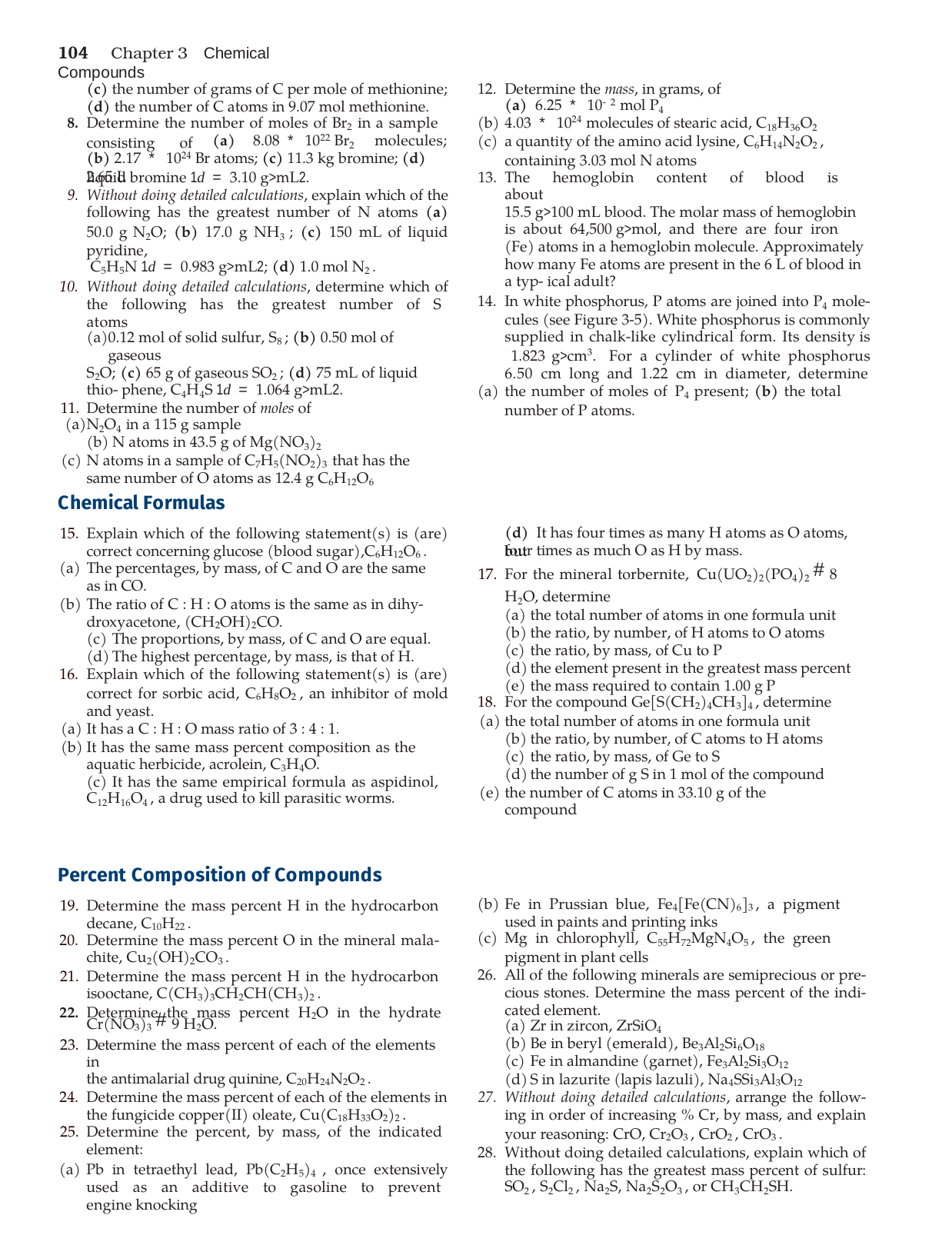

104	Chapter 3	Chemical Compounds
Determine the mass, in grams, of
(a)  6.25  *  10-2 mol P4
4.03  *  1024 molecules of stearic acid, C18H36O2
a quantity of the amino acid lysine, C6H14N2O2 , containing 3.03 mol N atoms
The    hemoglobin    content    of    blood    is    about
15.5 g>100 mL blood. The molar mass of hemoglobin is  about  64,500 g>mol,  and  there  are  four  iron  (Fe) atoms in a hemoglobin molecule. Approximately how many Fe atoms are present in the 6 L of blood in a typ- ical adult?
In white phosphorus, P atoms are joined into P4 mole- cules (see Figure 3-5). White phosphorus is commonly supplied in chalk-like cylindrical form. Its density is  1.823 g>cm3.  For a cylinder of white phosphorus 6.50  cm  long  and  1.22  cm  in  diameter,  determine
the number of moles of  P4  present; (b) the total number of P atoms.
(c) the number of grams of C per mole of methionine; (d) the number of C atoms in 9.07 mol methionine.
8.  Determine the number of moles of Br2  in a sample
(a) 	8.08  *  1022 Br2	molecules;
consisting 	of
(b) 2.17  *  1024 Br atoms; (c) 11.3 kg bromine; (d) 2.65 L
liquid bromine 1d  =  3.10 g>mL2.
Without doing detailed calculations, explain which of the following has the greatest number of N atoms (a) 50.0 g N2O; (b) 17.0 g NH3 ; (c) 150 mL of liquid pyridine,
 C5H5N 1d  =  0.983 g>mL2; (d) 1.0 mol N2 .
Without doing detailed calculations, determine which of the  following  has  the  greatest  number  of  S  atoms
0.12 mol of solid sulfur, S8 ; (b) 0.50 mol of gaseous
S2O; (c) 65 g of gaseous SO2 ; (d) 75 mL of liquid thio- phene, C4H4S 1d  =  1.064 g>mL2.
Determine the number of moles of
N2O4 in a 115 g sample
N atoms in 43.5 g of Mg(NO3)2
N atoms in a sample of C7H5(NO2)3  that has the same number of O atoms as 12.4 g C6H12O6
Chemical Formulas
Explain which of the following statement(s) is (are) correct concerning glucose (blood sugar),C6H12O6 .
The percentages, by mass, of C and O are the same
as in CO.
The ratio of C : H : O atoms is the same as in dihy- droxyacetone, (CH2OH)2CO.
The proportions, by mass, of C and O are equal.
The highest percentage, by mass, is that of H.
Explain which of the following statement(s) is (are) correct for sorbic acid, C6H8O2 , an inhibitor of mold and yeast.
It has a C : H : O mass ratio of 3 : 4 : 1.
It has the same mass percent composition as the aquatic herbicide, acrolein, C3H4O.
It has the same empirical formula as aspidinol,
C12H16O4 , a drug used to kill parasitic worms.
(d)  It has four times as many H atoms as O atoms, but
four times as much O as H by mass.
For the mineral torbernite,  Cu(UO2)2(PO4)2 # 8 H2O, determine
the total number of atoms in one formula unit
the ratio, by number, of H atoms to O atoms
the ratio, by mass, of Cu to P
the element present in the greatest mass percent
the mass required to contain 1.00 g P
For the compound Ge[S(CH2)4CH3]4 , determine
the total number of atoms in one formula unit
the ratio, by number, of C atoms to H atoms
the ratio, by mass, of Ge to S
the number of g S in 1 mol of the compound
the number of C atoms in 33.10 g of the compound
Percent Composition of Compounds
Determine the mass percent H in the hydrocarbon decane, C10H22 .
Determine the mass percent O in the mineral mala-
chite, Cu2(OH)2CO3 .
Determine the mass percent H in the hydrocarbon isooctane, C(CH3)3CH2CH(CH3)2 .
Fe  in  Prussian  blue,  Fe4[Fe(CN)6]3 ,  a  pigment used in paints and printing inks
Mg  in  chlorophyll,  C55H72MgN4O5 ,  the  green pigment in plant cells
All of the following minerals are semiprecious or pre- cious stones. Determine the mass percent of the indi- cated element.
Zr in zircon, ZrSiO4
Be in beryl (emerald), Be3Al2Si6O18
Fe in almandine (garnet), Fe3Al2Si3O12
S in lazurite (lapis lazuli), Na4SSi3Al3O12
Without doing detailed calculations, arrange the follow- ing in order of increasing % Cr, by mass, and explain your reasoning: CrO, Cr2O3 , CrO2 , CrO3 .
Without doing detailed calculations, explain which of the following has the greatest mass percent of sulfur: SO2 , S2Cl2 , Na2S, Na2S2O3 , or CH3CH2SH.
22.  Determine  the  mass  percent  H2O  in  the  hydrate
Cr(NO3)3 # 9 H2O.
Determine the mass percent of each of the elements in
the antimalarial drug quinine, C20H24N2O2 .
Determine the mass percent of each of the elements in the fungicide copper(II) oleate, Cu(C18H33O2)2 .
Determine  the  percent,  by  mass,  of  the  indicated
element:
Pb in tetraethyl lead, Pb(C2H5)4 , once extensively used  as  an  additive  to  gasoline  to  prevent  engine knocking